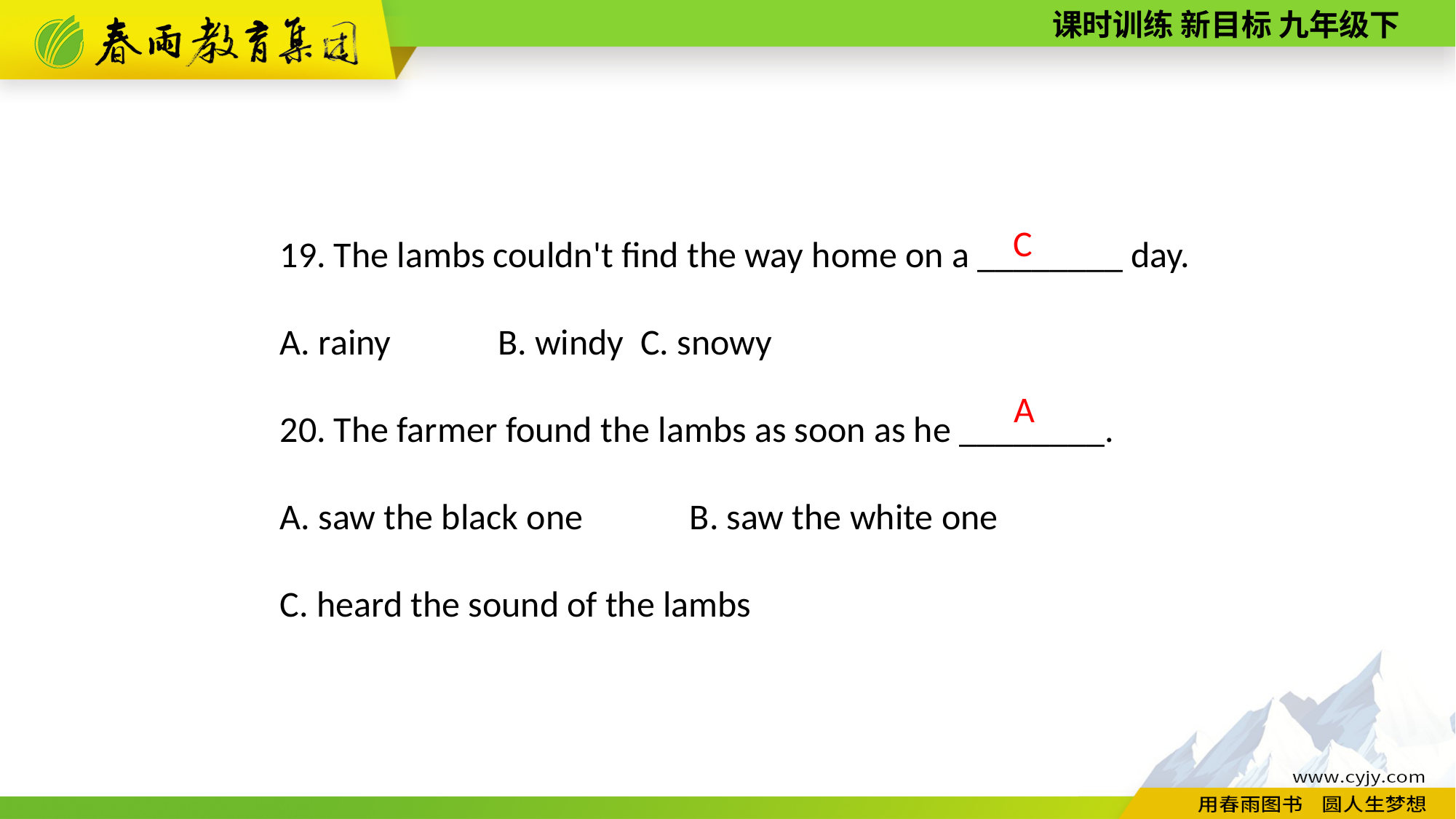

19. The lambs couldn't find the way home on a ________ day.
A. rainy  　　B. windy  C. snowy
20. The farmer found the lambs as soon as he ________.
A. saw the black one  　　B. saw the white one
C. heard the sound of the lambs
C
A